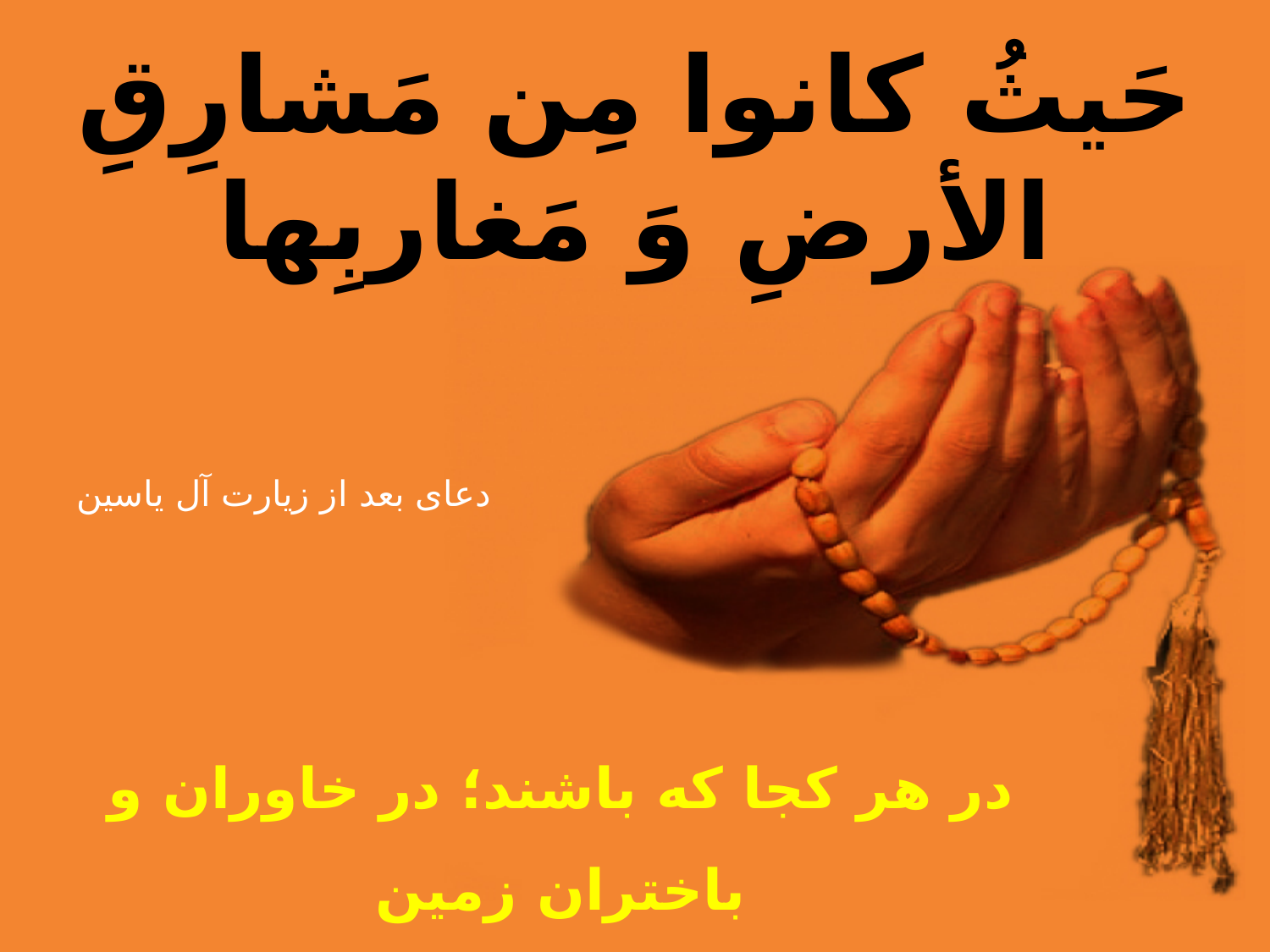

حَيثُ كانوا مِن مَشارِقِ الأرضِ وَ مَغاربِها
در هر كجا كه باشند؛ در خاوران و باختران زمين